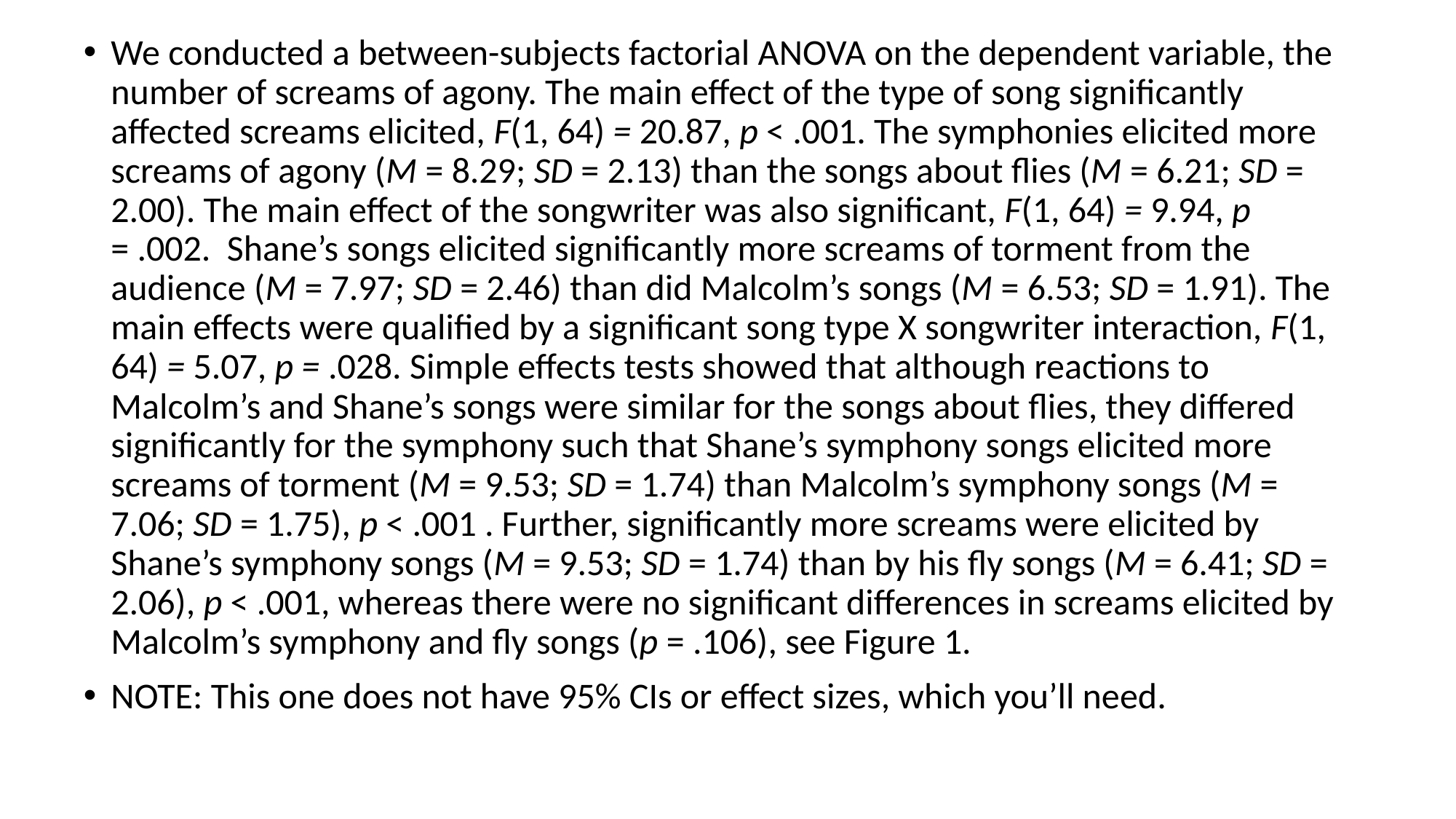

We conducted a between-subjects factorial ANOVA on the dependent variable, the number of screams of agony. The main effect of the type of song significantly affected screams elicited, F(1, 64) = 20.87, p < .001. The symphonies elicited more screams of agony (M = 8.29; SD = 2.13) than the songs about flies (M = 6.21; SD = 2.00). The main effect of the songwriter was also significant, F(1, 64) = 9.94, p = .002.  Shane’s songs elicited significantly more screams of torment from the audience (M = 7.97; SD = 2.46) than did Malcolm’s songs (M = 6.53; SD = 1.91). The main effects were qualified by a significant song type X songwriter interaction, F(1, 64) = 5.07, p = .028. Simple effects tests showed that although reactions to Malcolm’s and Shane’s songs were similar for the songs about flies, they differed significantly for the symphony such that Shane’s symphony songs elicited more screams of torment (M = 9.53; SD = 1.74) than Malcolm’s symphony songs (M = 7.06; SD = 1.75), p < .001 . Further, significantly more screams were elicited by Shane’s symphony songs (M = 9.53; SD = 1.74) than by his fly songs (M = 6.41; SD = 2.06), p < .001, whereas there were no significant differences in screams elicited by Malcolm’s symphony and fly songs (p = .106), see Figure 1.
NOTE: This one does not have 95% CIs or effect sizes, which you’ll need.